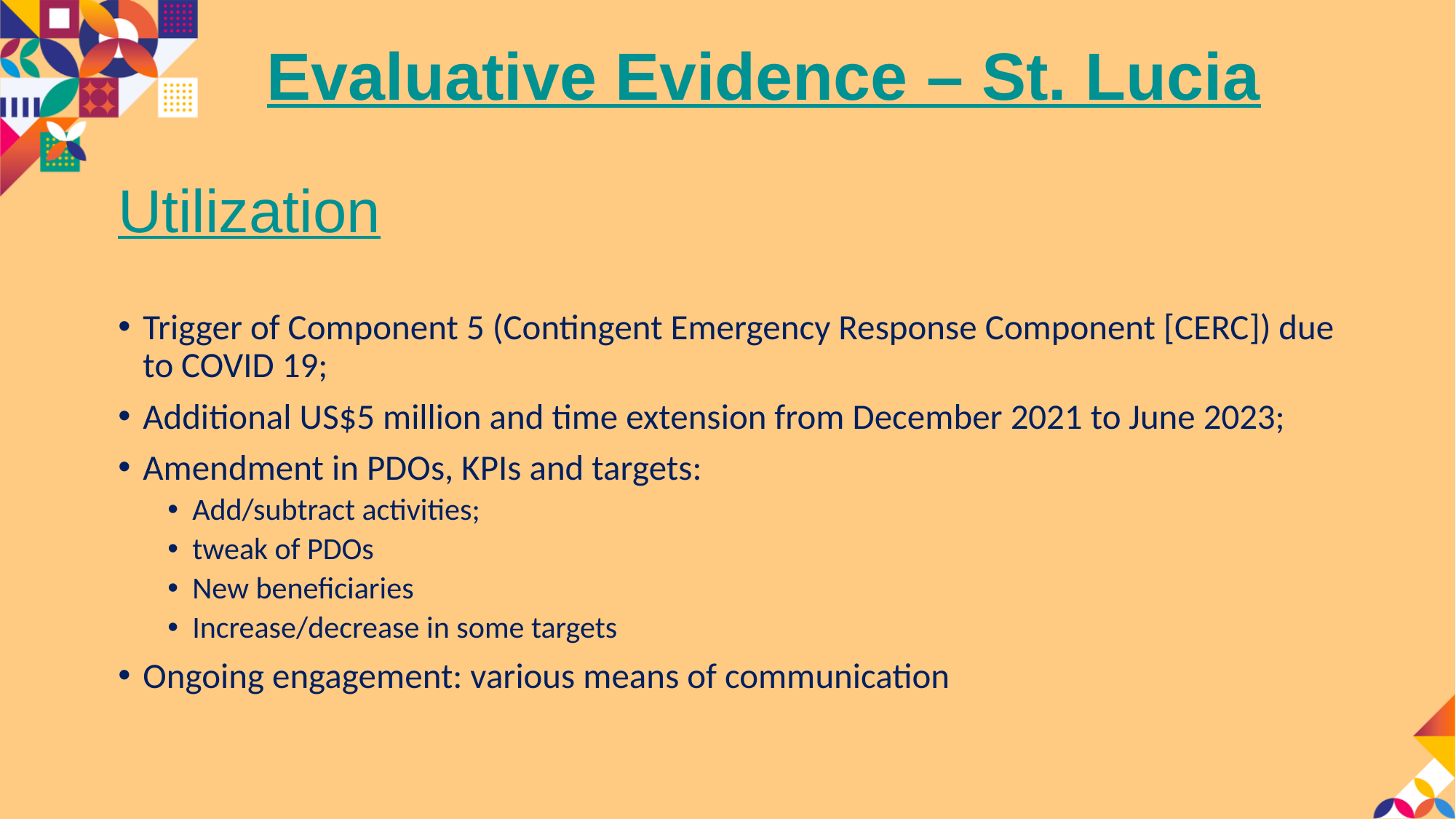

# Evaluative Evidence – St. Lucia
Utilization

Trigger of Component 5 (Contingent Emergency Response Component [CERC]) due to COVID 19;
Additional US$5 million and time extension from December 2021 to June 2023;
Amendment in PDOs, KPIs and targets:
Add/subtract activities;
tweak of PDOs
New beneficiaries
Increase/decrease in some targets
Ongoing engagement: various means of communication